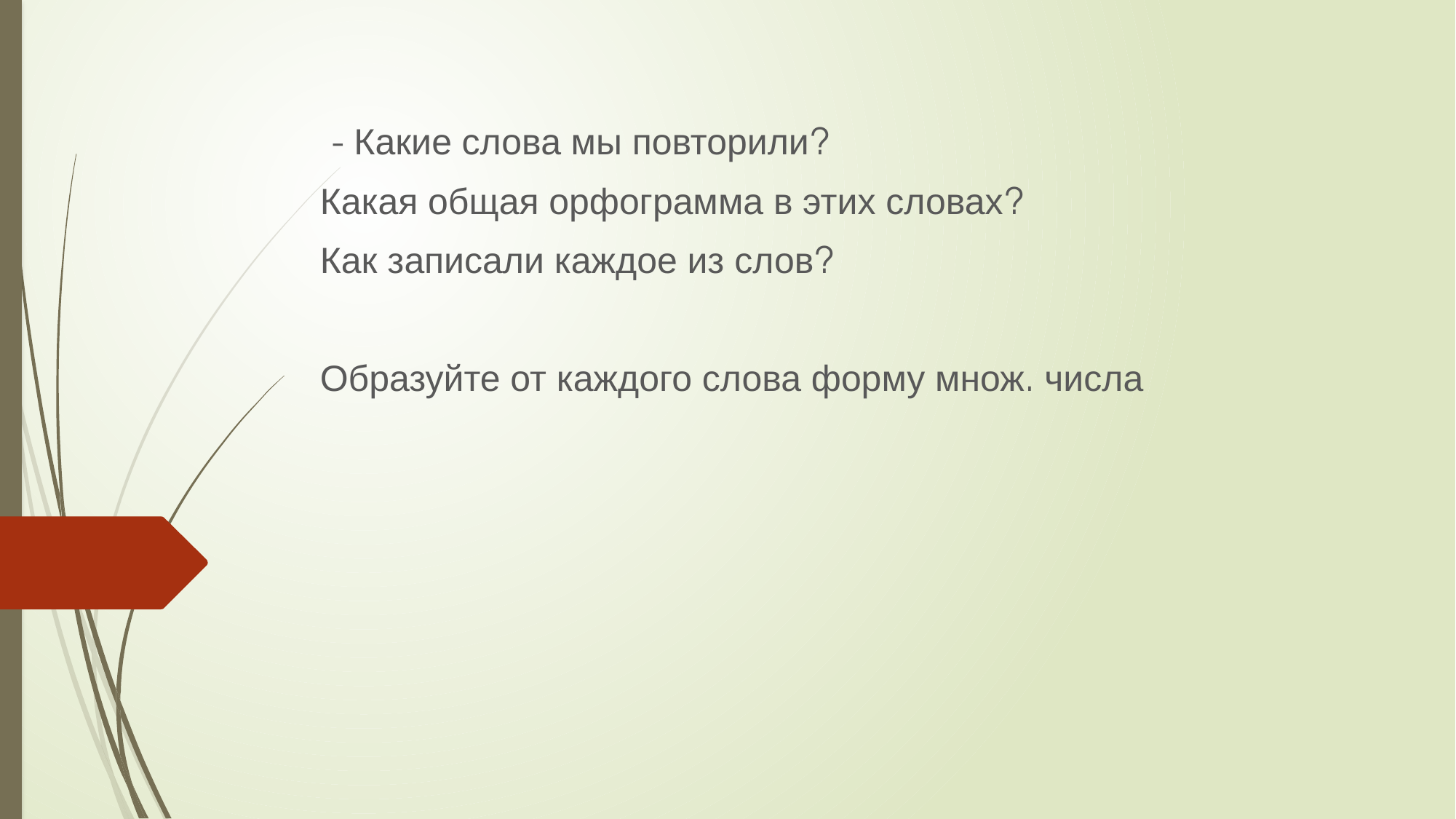

- Какие слова мы повторили?
Какая общая орфограмма в этих словах?
Как записали каждое из слов?

Образуйте от каждого слова форму множ. числа